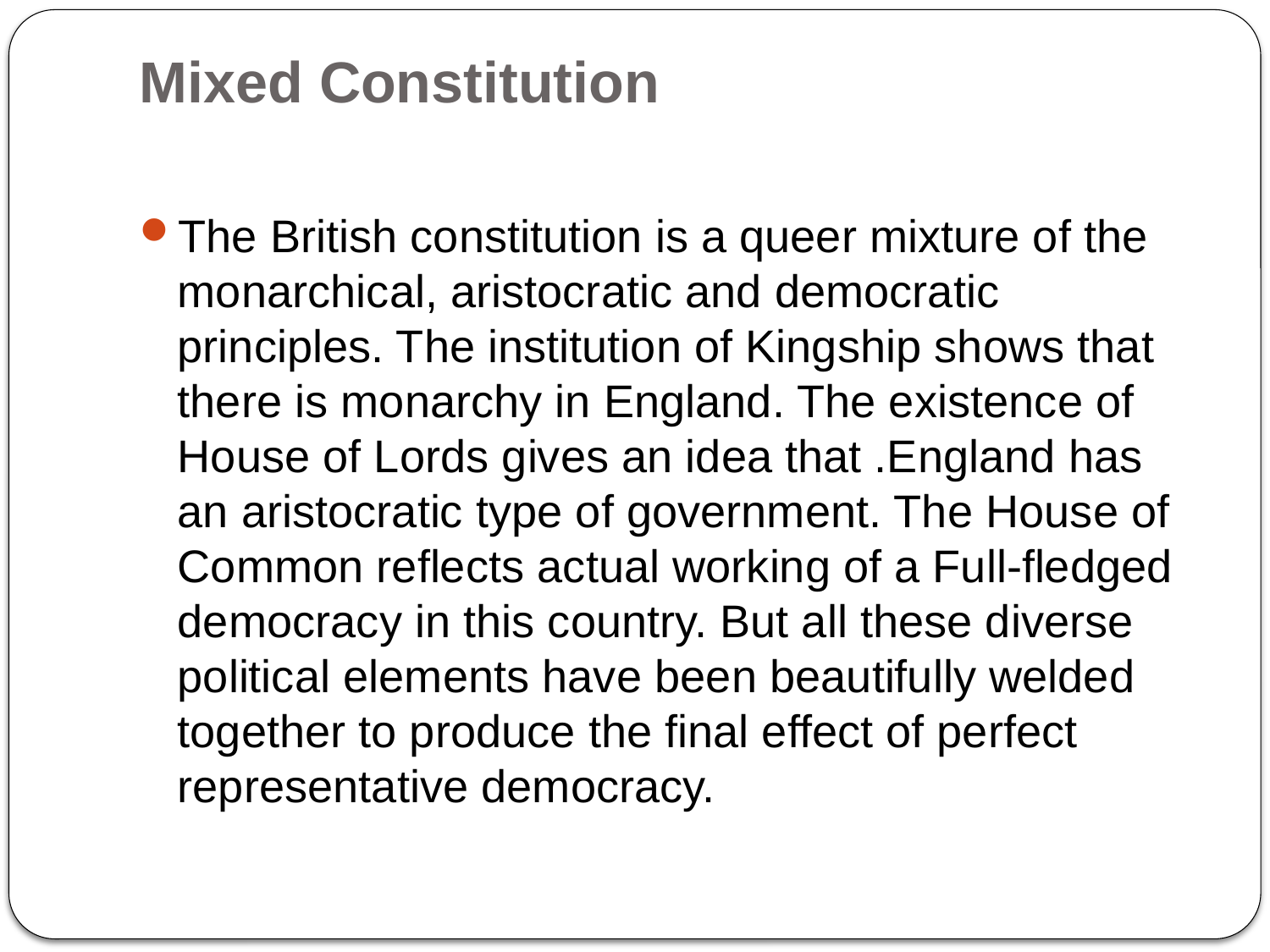

# Mixed Constitution
The British constitution is a queer mixture of the monarchical, aristocratic and democratic principles. The institution of Kingship shows that there is monarchy in England. The existence of House of Lords gives an idea that .England has an aristocratic type of government. The House of Common reflects actual working of a Full-fledged democracy in this country. But all these diverse political elements have been beautifully welded together to produce the final effect of perfect representative democracy.